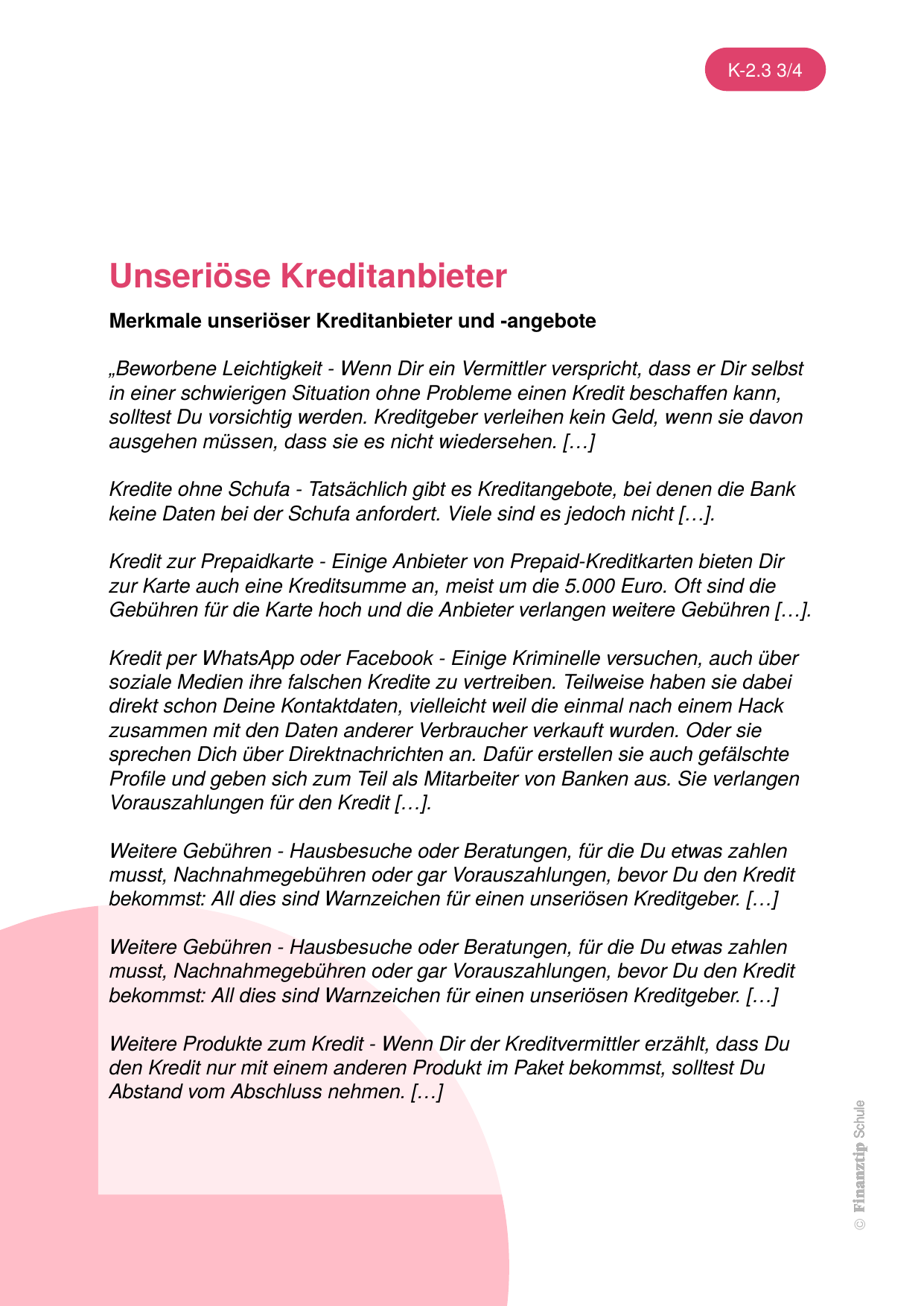

Unseriöse Kreditanbieter
Merkmale unseriöser Kreditanbieter und -angebote

„Beworbene Leichtigkeit - Wenn Dir ein Vermittler verspricht, dass er Dir selbst in einer schwierigen Situation ohne Probleme einen Kredit beschaffen kann, solltest Du vorsichtig werden. Kreditgeber verleihen kein Geld, wenn sie davon ausgehen müssen, dass sie es nicht wiedersehen. […]

Kredite ohne Schufa - Tatsächlich gibt es Kreditangebote, bei denen die Bank keine Daten bei der Schufa anfordert. Viele sind es jedoch nicht […].

Kredit zur Prepaidkarte - Einige Anbieter von Prepaid-Kreditkarten bieten Dir zur Karte auch eine Kreditsumme an, meist um die 5.000 Euro. Oft sind die Gebühren für die Karte hoch und die Anbieter verlangen weitere Gebühren […].

Kredit per WhatsApp oder Facebook - Einige Kriminelle versuchen, auch über soziale Medien ihre falschen Kredite zu vertreiben. Teilweise haben sie dabei direkt schon Deine Kontaktdaten, vielleicht weil die einmal nach einem Hack zusammen mit den Daten anderer Verbraucher verkauft wurden. Oder sie sprechen Dich über Direktnachrichten an. Dafür erstellen sie auch gefälschte Profile und geben sich zum Teil als Mitarbeiter von Banken aus. Sie verlangen Vorauszahlungen für den Kredit […].

Weitere Gebühren - Hausbesuche oder Beratungen, für die Du etwas zahlen musst, Nachnahmegebühren oder gar Vorauszahlungen, bevor Du den Kredit bekommst: All dies sind Warnzeichen für einen unseriösen Kreditgeber. […]

Weitere Gebühren - Hausbesuche oder Beratungen, für die Du etwas zahlen musst, Nachnahmegebühren oder gar Vorauszahlungen, bevor Du den Kredit bekommst: All dies sind Warnzeichen für einen unseriösen Kreditgeber. […]

Weitere Produkte zum Kredit - Wenn Dir der Kreditvermittler erzählt, dass Du den Kredit nur mit einem anderen Produkt im Paket bekommst, solltest Du Abstand vom Abschluss nehmen. […]